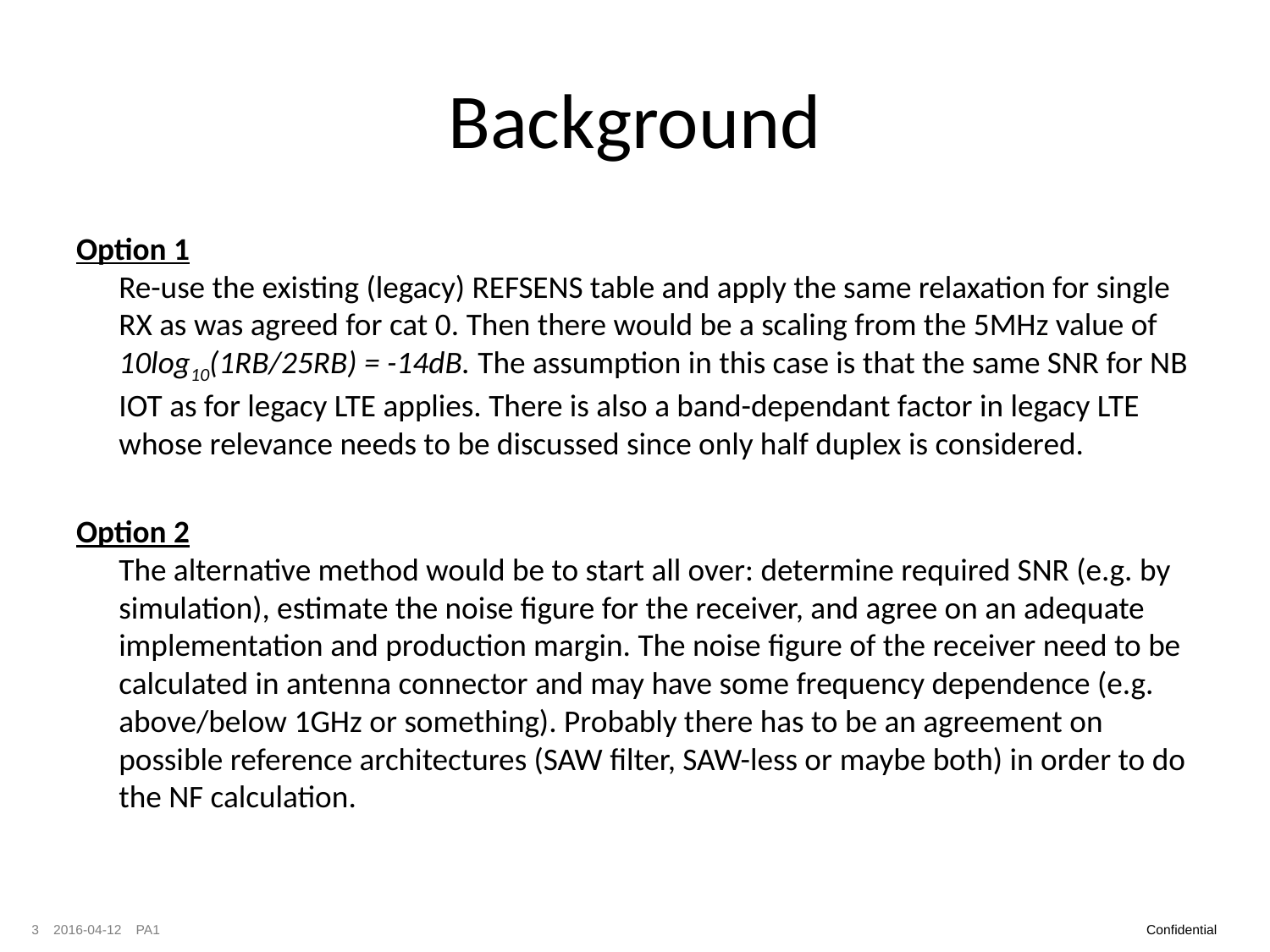

# Background
Option 1
Re-use the existing (legacy) REFSENS table and apply the same relaxation for single RX as was agreed for cat 0. Then there would be a scaling from the 5MHz value of 10log10(1RB/25RB) = -14dB. The assumption in this case is that the same SNR for NB IOT as for legacy LTE applies. There is also a band-dependant factor in legacy LTE whose relevance needs to be discussed since only half duplex is considered.

Option 2
The alternative method would be to start all over: determine required SNR (e.g. by simulation), estimate the noise figure for the receiver, and agree on an adequate implementation and production margin. The noise figure of the receiver need to be calculated in antenna connector and may have some frequency dependence (e.g. above/below 1GHz or something). Probably there has to be an agreement on possible reference architectures (SAW filter, SAW-less or maybe both) in order to do the NF calculation.